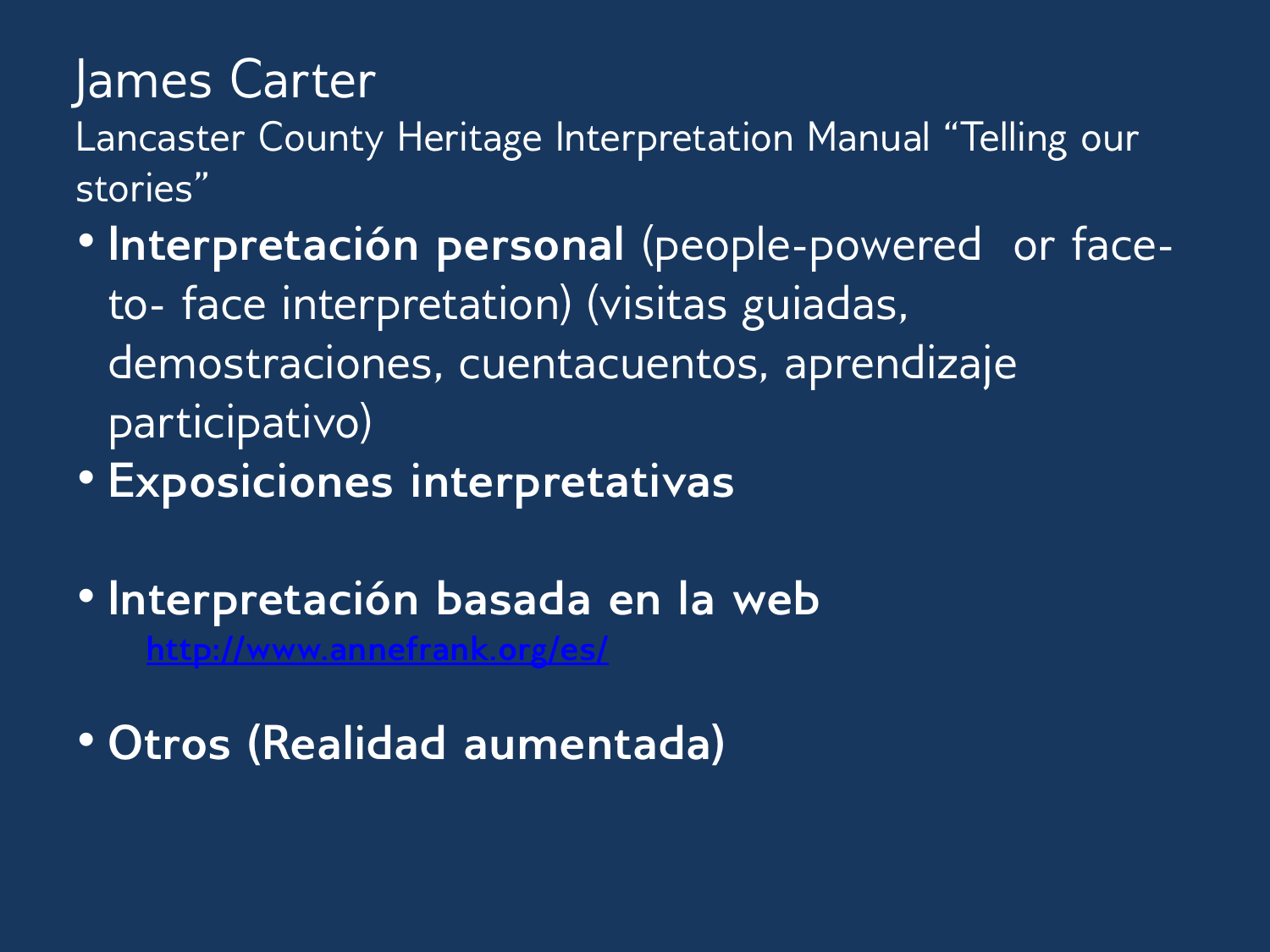

James Carter
Lancaster County Heritage Interpretation Manual “Telling our stories”

Interpretación personal (people-powered  or face-to- face interpretation) (visitas guiadas, demostraciones, cuentacuentos, aprendizaje participativo)
Exposiciones interpretativas

Interpretación basada en la web
      http://www.annefrank.org/es/

Otros (Realidad aumentada)